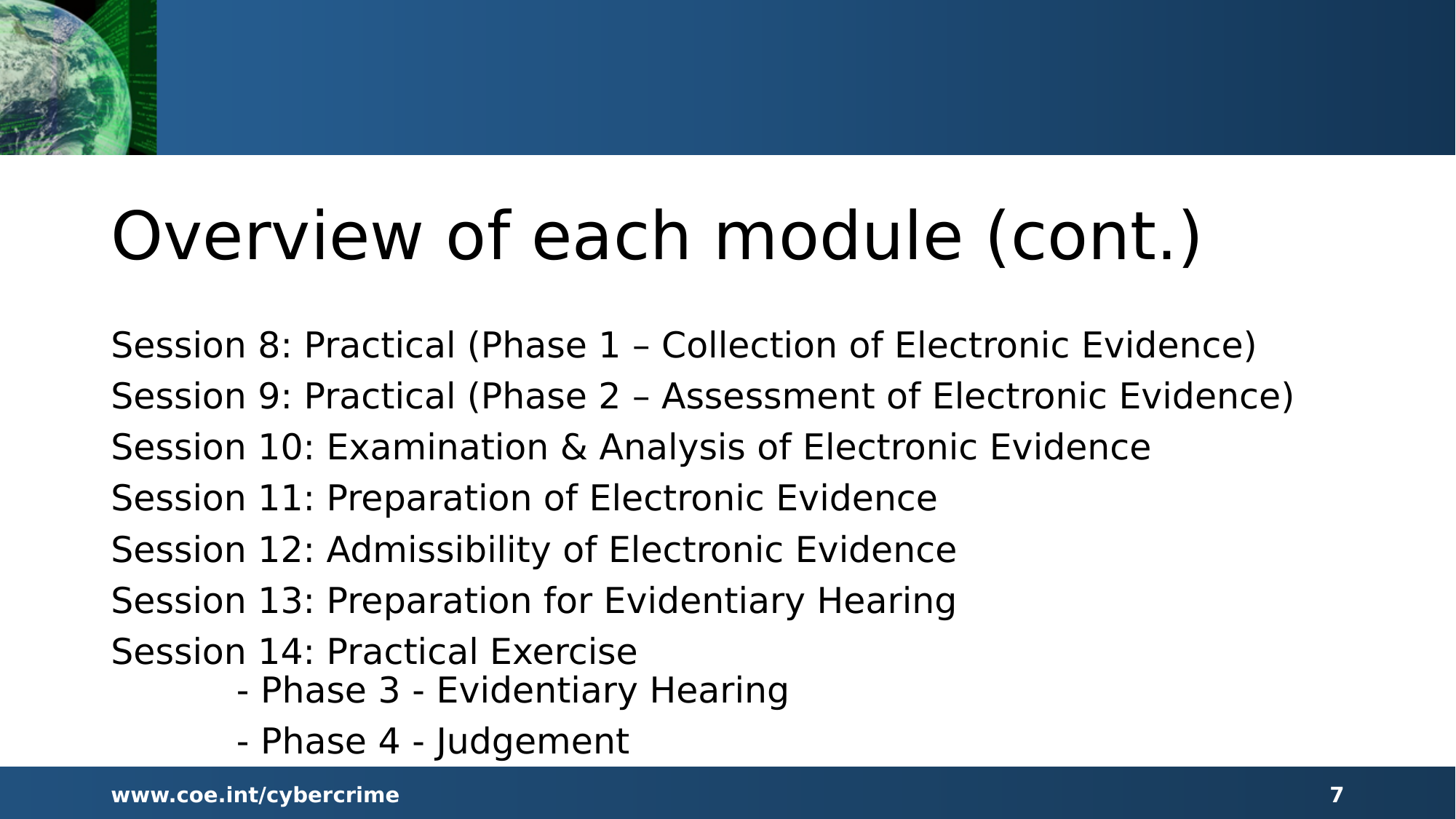

# Overview of each module (cont.)
Session 8: Practical (Phase 1 – Collection of Electronic Evidence)
Session 9: Practical (Phase 2 – Assessment of Electronic Evidence)
Session 10: Examination & Analysis of Electronic Evidence
Session 11: Preparation of Electronic Evidence
Session 12: Admissibility of Electronic Evidence
Session 13: Preparation for Evidentiary Hearing
Session 14: Practical Exercise
   		   - Phase 3 - Evidentiary Hearing
		   - Phase 4 - Judgement
www.coe.int/cybercrime
7